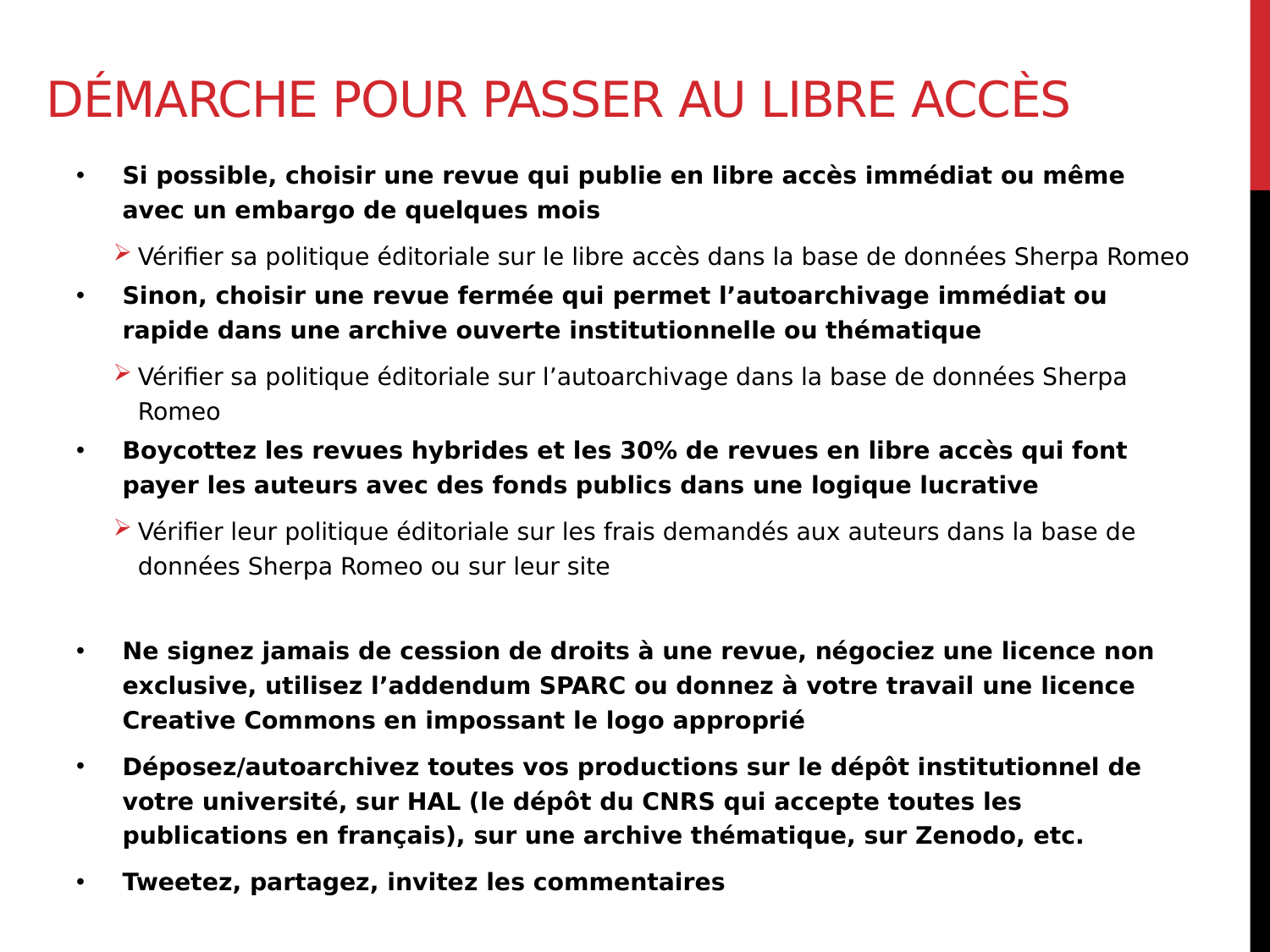

# Démarche pour passer au libre accès
Si possible, choisir une revue qui publie en libre accès immédiat ou même avec un embargo de quelques mois
Vérifier sa politique éditoriale sur le libre accès dans la base de données Sherpa Romeo
Sinon, choisir une revue fermée qui permet l’autoarchivage immédiat ou rapide dans une archive ouverte institutionnelle ou thématique
Vérifier sa politique éditoriale sur l’autoarchivage dans la base de données Sherpa Romeo
Boycottez les revues hybrides et les 30% de revues en libre accès qui font payer les auteurs avec des fonds publics dans une logique lucrative
Vérifier leur politique éditoriale sur les frais demandés aux auteurs dans la base de données Sherpa Romeo ou sur leur site

Ne signez jamais de cession de droits à une revue, négociez une licence non exclusive, utilisez l’addendum SPARC ou donnez à votre travail une licence Creative Commons en impossant le logo approprié
Déposez/autoarchivez toutes vos productions sur le dépôt institutionnel de votre université, sur HAL (le dépôt du CNRS qui accepte toutes les publications en français), sur une archive thématique, sur Zenodo, etc.
Tweetez, partagez, invitez les commentaires